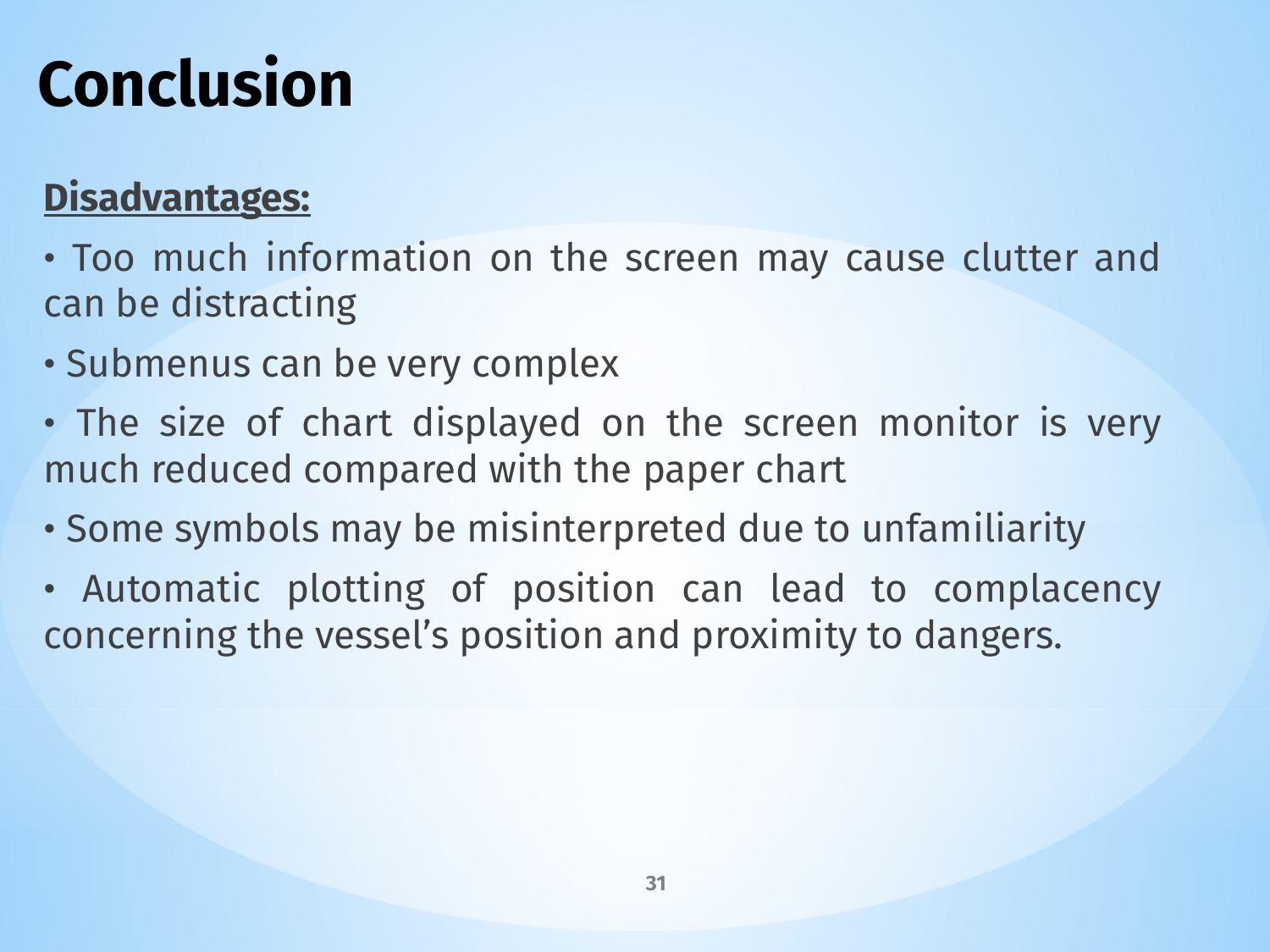

# Conclusion
Disadvantages:
• Too much information on the screen may cause clutter and can be distracting
• Submenus can be very complex
• The size of chart displayed on the screen monitor is very much reduced compared with the paper chart
• Some symbols may be misinterpreted due to unfamiliarity
• Automatic plotting of position can lead to complacency concerning the vessel’s position and proximity to dangers.
31